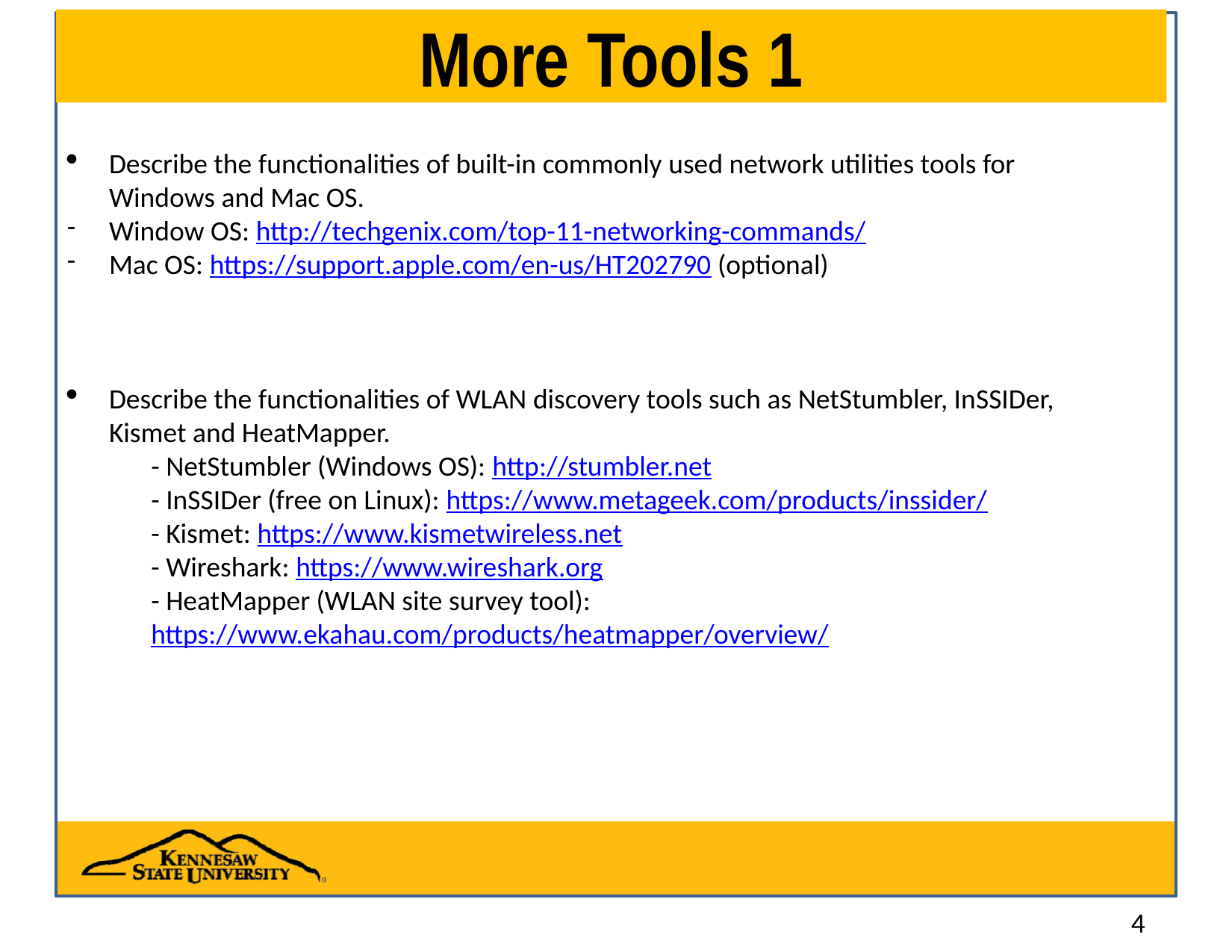

# More Tools 1
Describe the functionalities of built-in commonly used network utilities tools for Windows and Mac OS.
Window OS: http://techgenix.com/top-11-networking-commands/
Mac OS: https://support.apple.com/en-us/HT202790 (optional)

Describe the functionalities of WLAN discovery tools such as NetStumbler, InSSIDer, Kismet and HeatMapper.
- NetStumbler (Windows OS): http://stumbler.net
- InSSIDer (free on Linux): https://www.metageek.com/products/inssider/
- Kismet: https://www.kismetwireless.net
- Wireshark: https://www.wireshark.org
- HeatMapper (WLAN site survey tool): https://www.ekahau.com/products/heatmapper/overview/